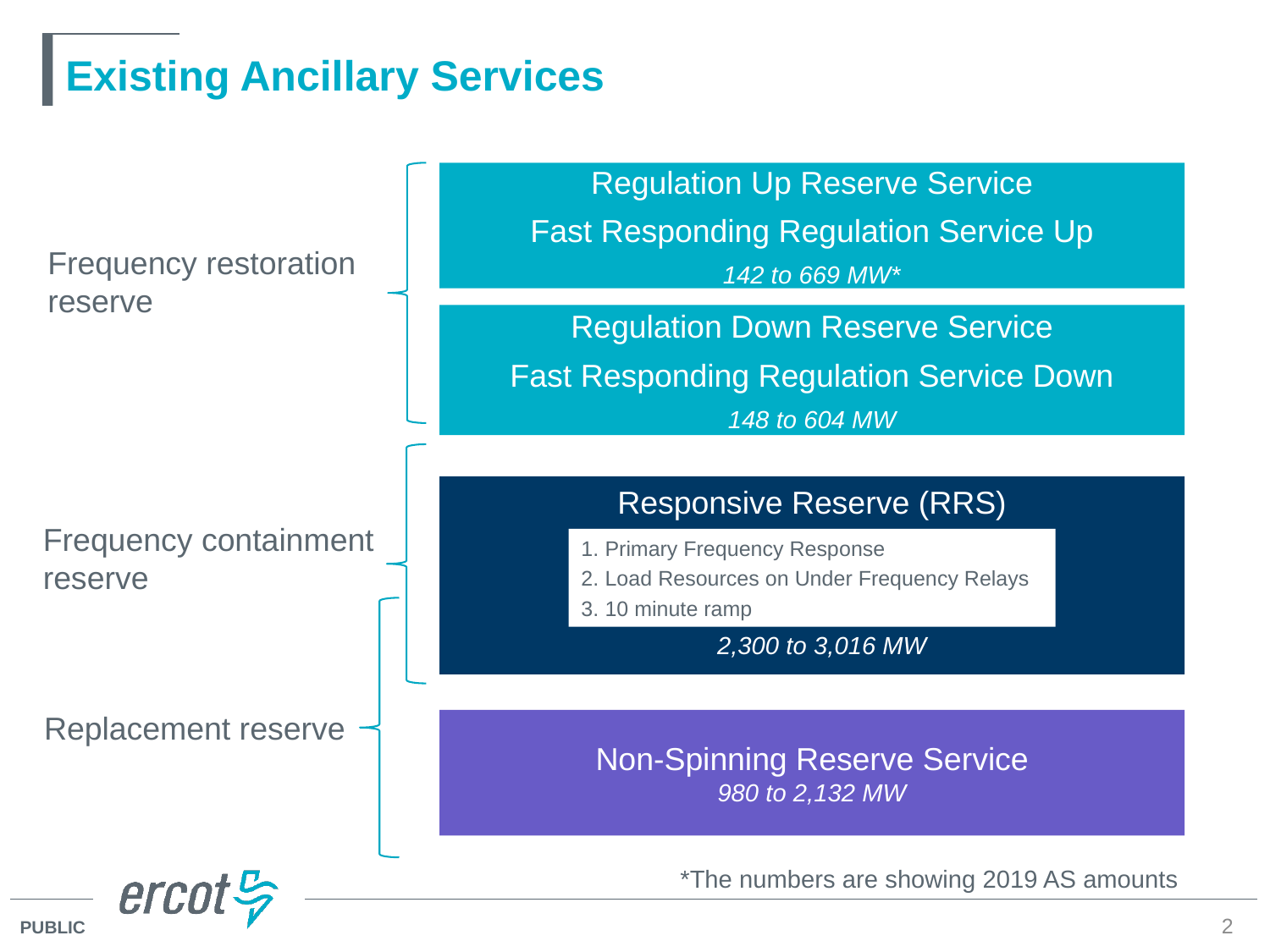

# Existing Ancillary Services

Regulation Up Reserve Service
Fast Responding Regulation Service Up
142 to 669 MW*
Frequency restoration reserve
Regulation Down Reserve Service
Fast Responding Regulation Service Down
148 to 604 MW

Responsive Reserve (RRS)

Frequency containment reserve
 Primary Frequency Response

 Load Resources on Under Frequency Relays

 10 minute ramp

2,300 to 3,016 MW
Replacement reserve
Non-Spinning Reserve Service
980 to 2,132 MW
*The numbers are showing 2019 AS amounts
2